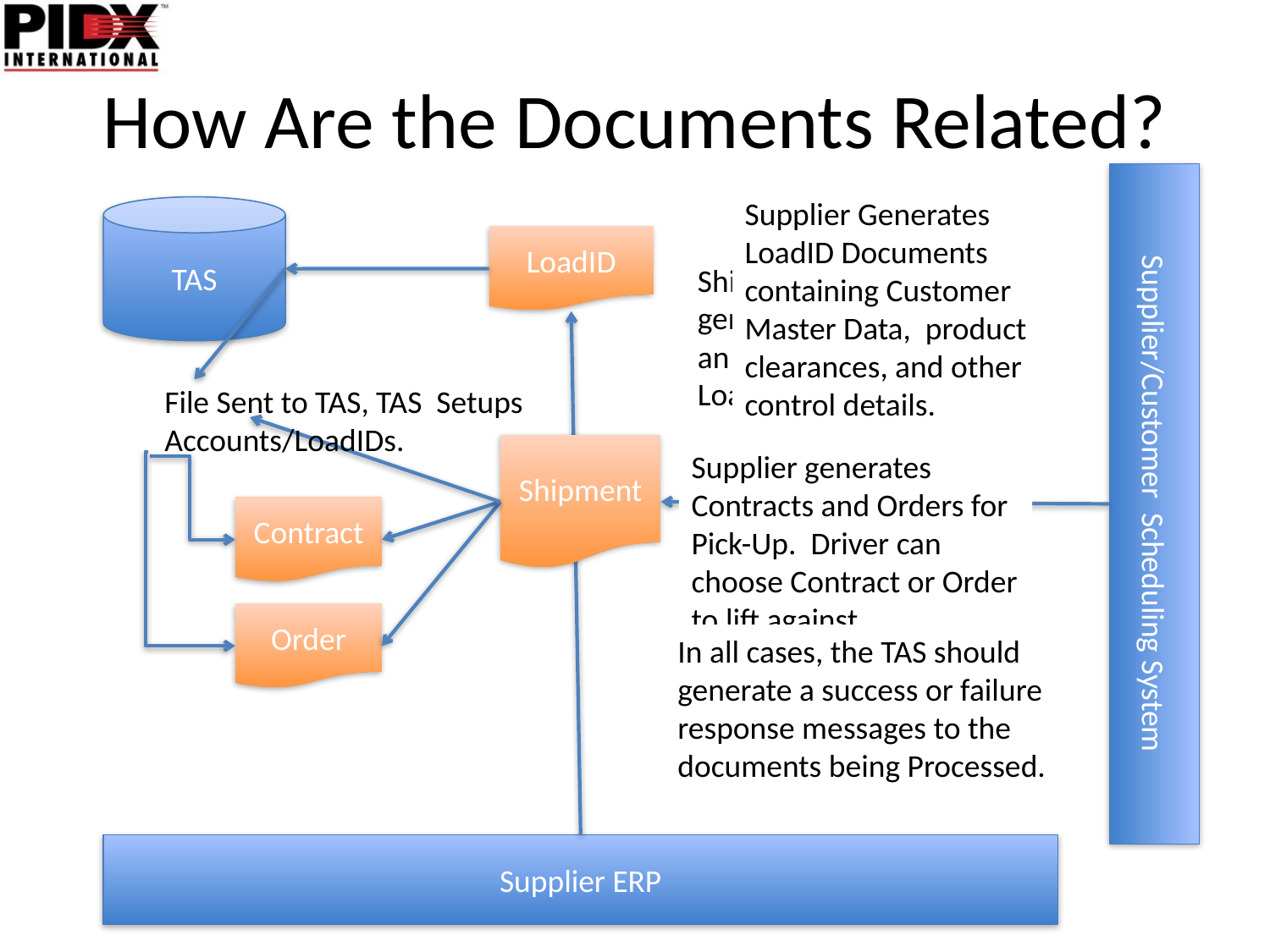

# How Are the Documents Related?
Supplier Generates LoadID Documents containing Customer Master Data,  product clearances, and other control details.
TAS
LoadID
Shipment can be also be generated to lift against an Order, Contract, or LoadID.
File Sent to TAS, TAS  Setups
Accounts/LoadIDs.
Shipment
Supplier generates
Contracts and Orders for Pick-Up.  Driver can choose Contract or Order to lift against.
Supplier/Customer  Scheduling System
Contract
Order
In all cases, the TAS should generate a success or failure response messages to the documents being Processed.
Supplier ERP